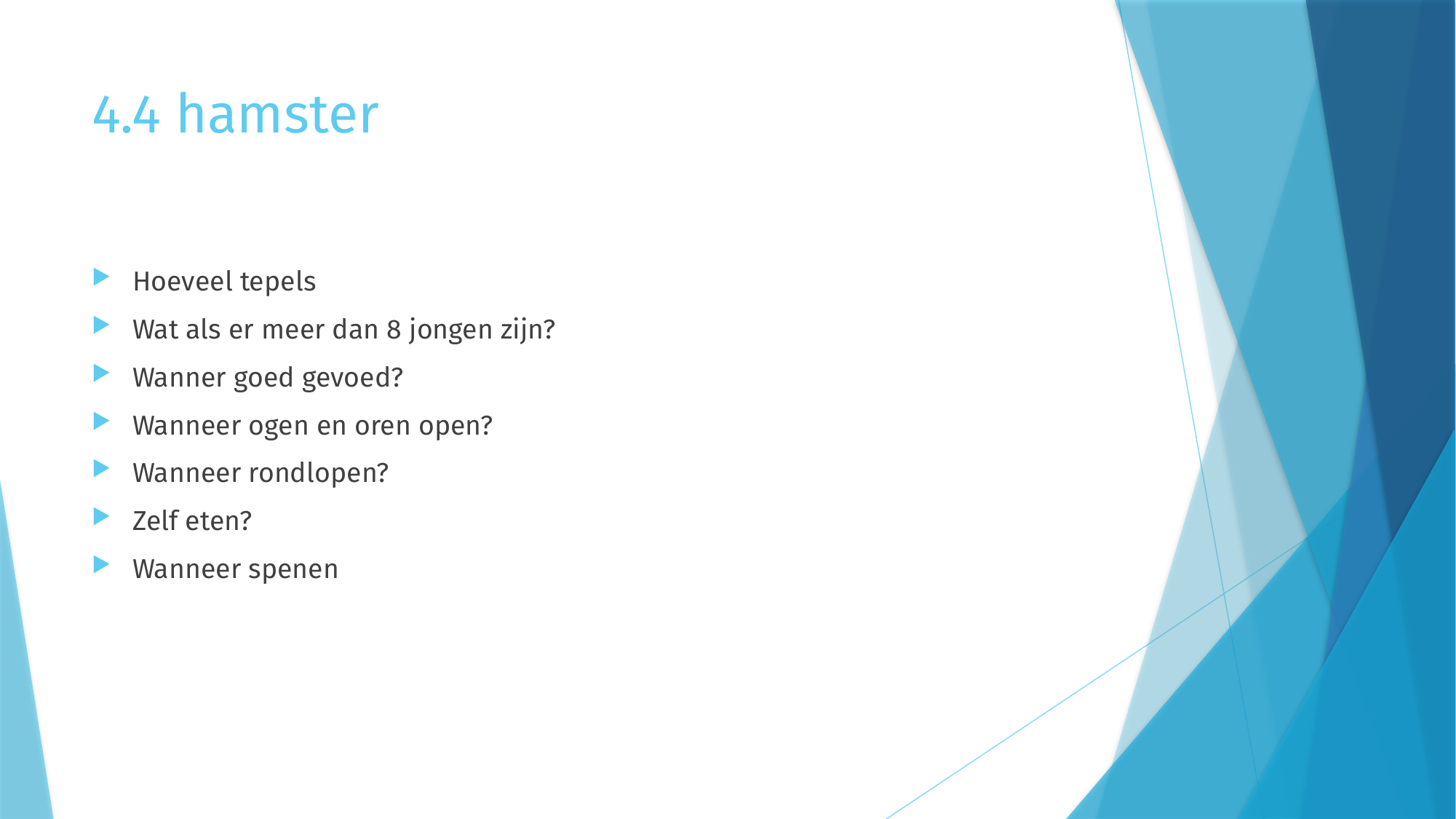

# 4.4 hamster
Hoeveel tepels
Wat als er meer dan 8 jongen zijn?
Wanner goed gevoed?
Wanneer ogen en oren open?
Wanneer rondlopen?
Zelf eten?
Wanneer spenen